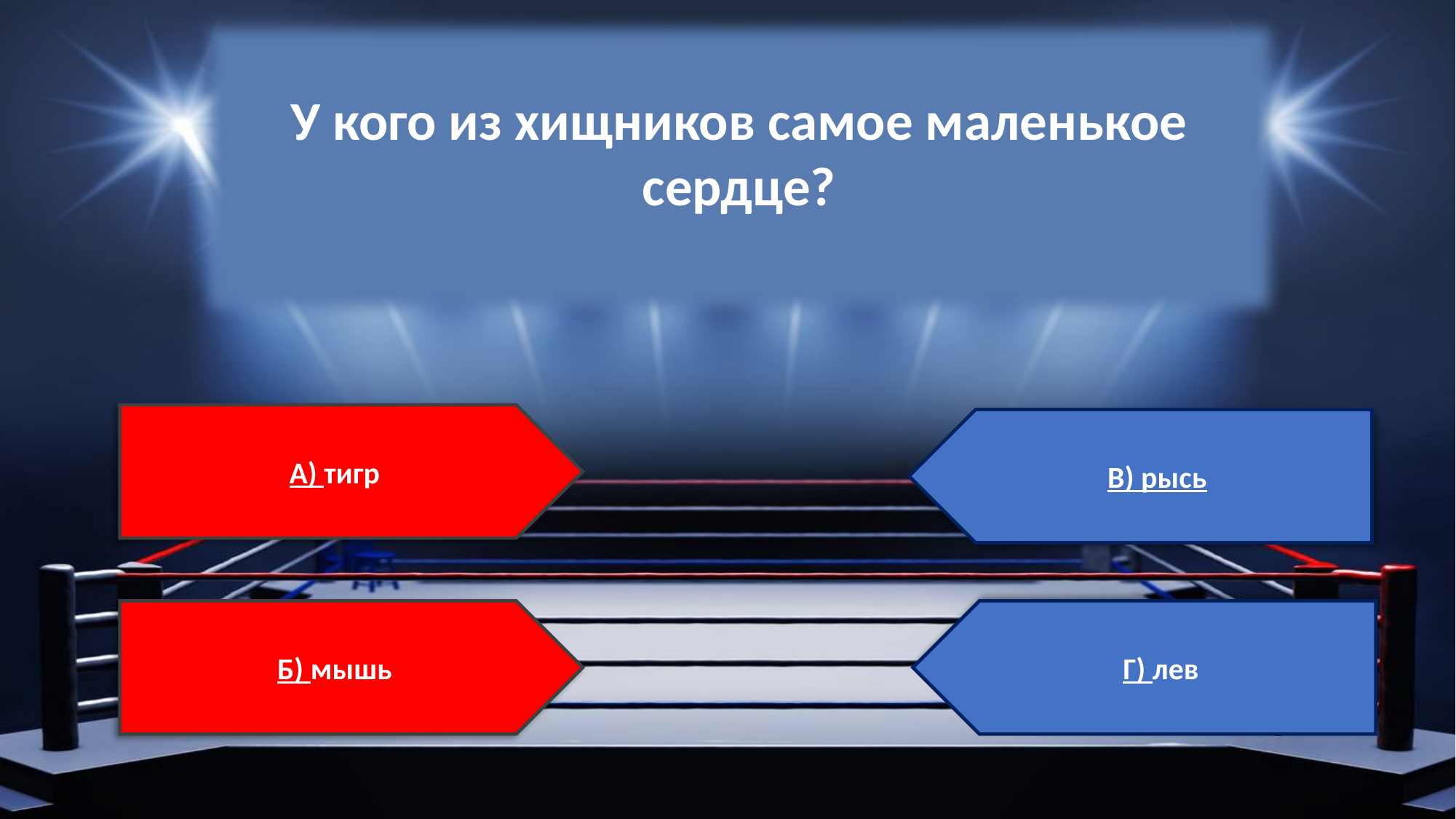

У кого из хищников самое маленькое сердце?

А) тигр
В) рысь
Б) мышь
Г) лев